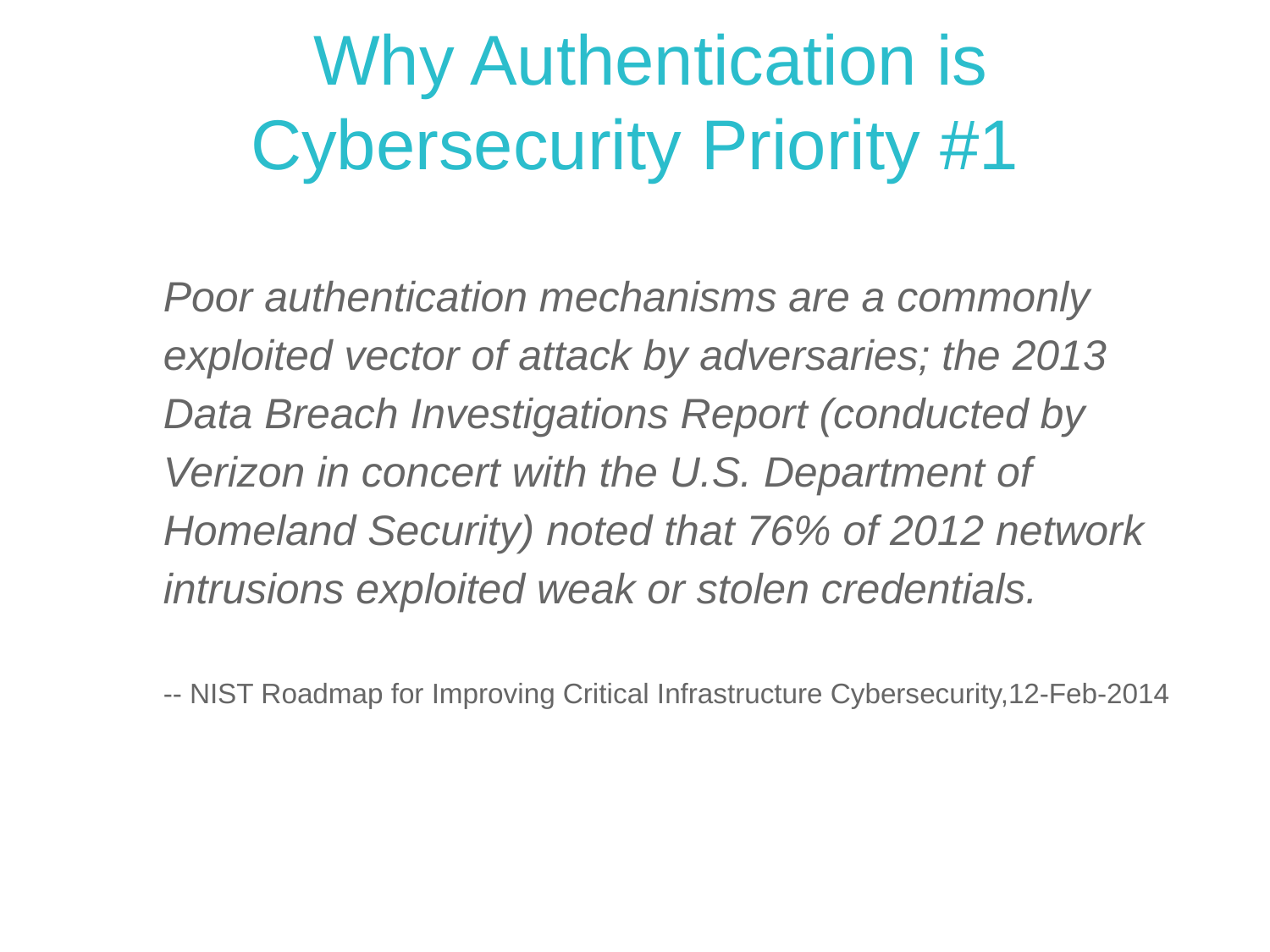

# Why Authentication is Cybersecurity Priority #1
Poor authentication mechanisms are a commonly exploited vector of attack by adversaries; the 2013 Data Breach Investigations Report (conducted by Verizon in concert with the U.S. Department of Homeland Security) noted that 76% of 2012 network intrusions exploited weak or stolen credentials.

-- NIST Roadmap for Improving Critical Infrastructure Cybersecurity,12-Feb-2014